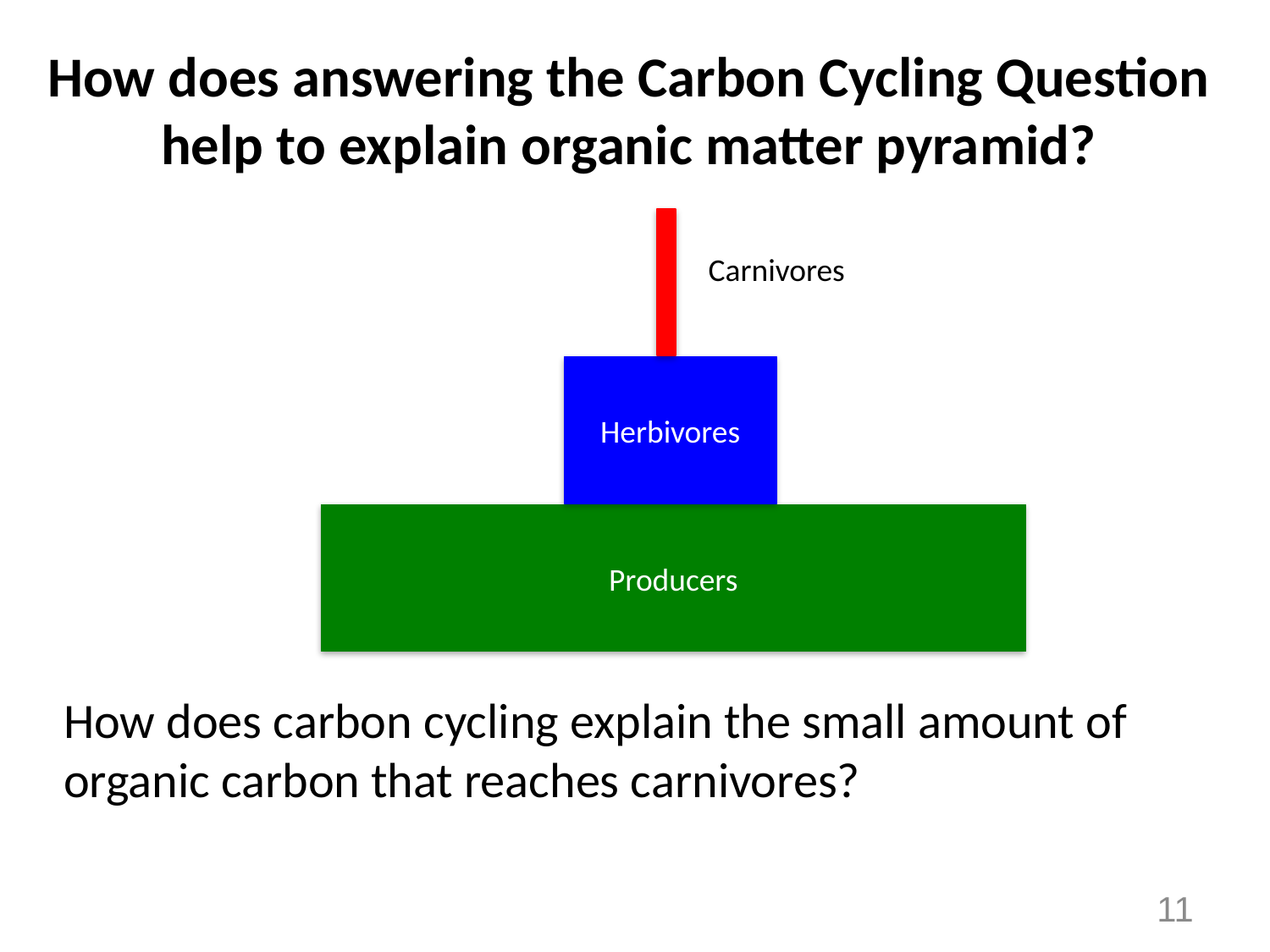

# How does answering the Carbon Cycling Question help to explain organic matter pyramid?

Herbivores
Producers
Carnivores
How does carbon cycling explain the small amount of organic carbon that reaches carnivores?

11